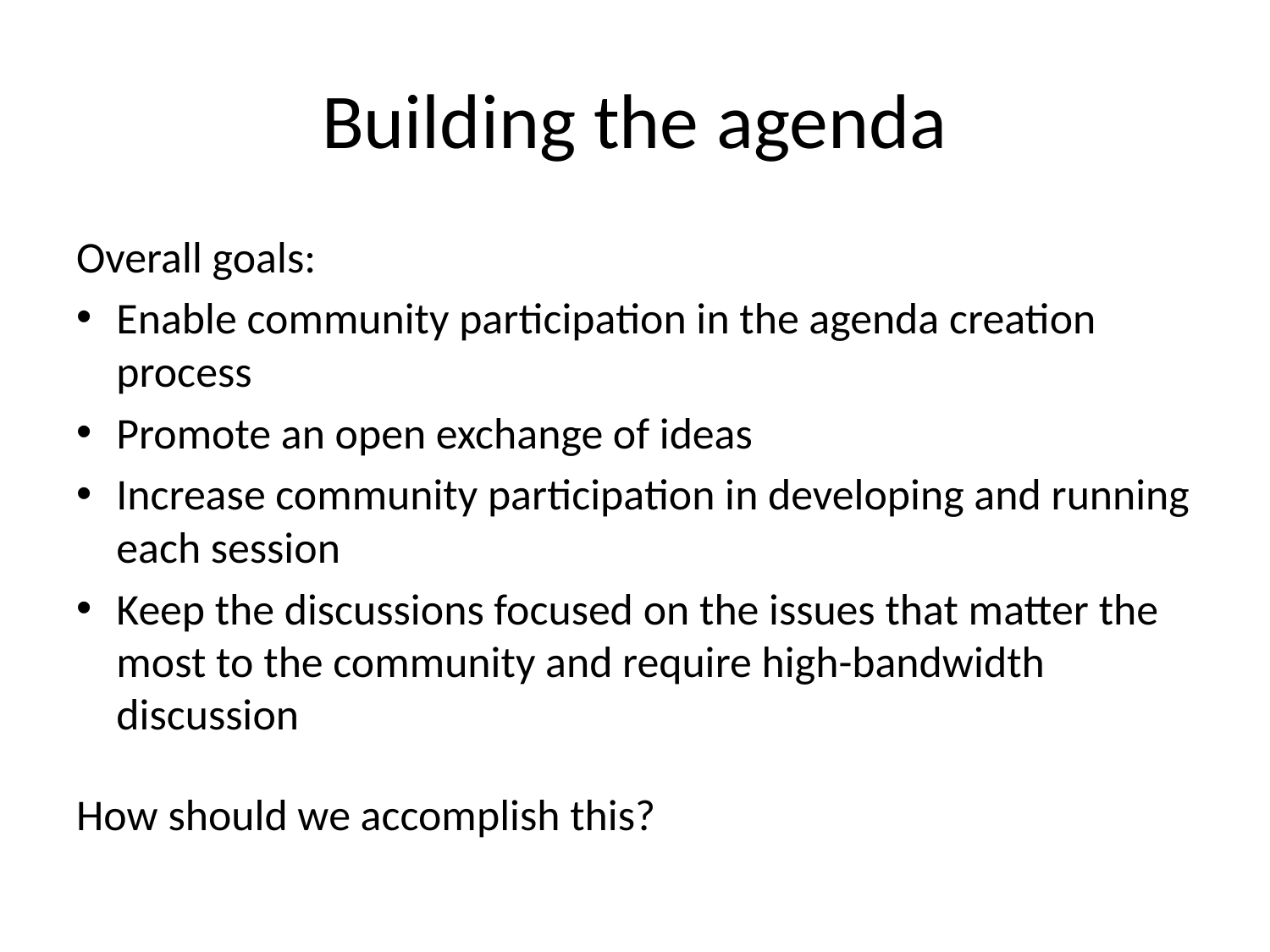

# Building the agenda
Overall goals:
Enable community participation in the agenda creation process
Promote an open exchange of ideas
Increase community participation in developing and running each session
Keep the discussions focused on the issues that matter the most to the community and require high-bandwidth discussion

How should we accomplish this?